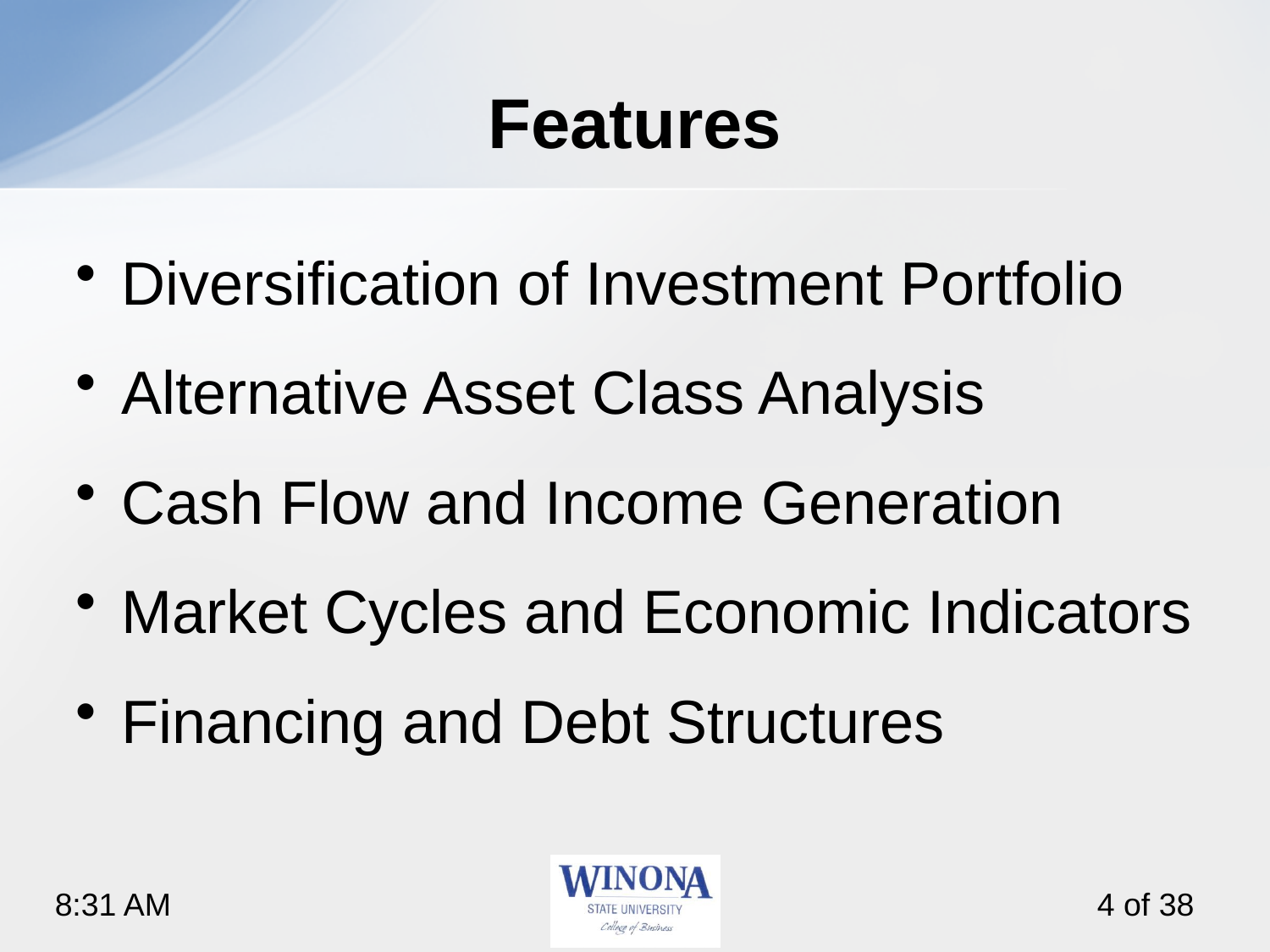

# Features
Diversification of Investment Portfolio
Alternative Asset Class Analysis
Cash Flow and Income Generation
Market Cycles and Economic Indicators
Financing and Debt Structures